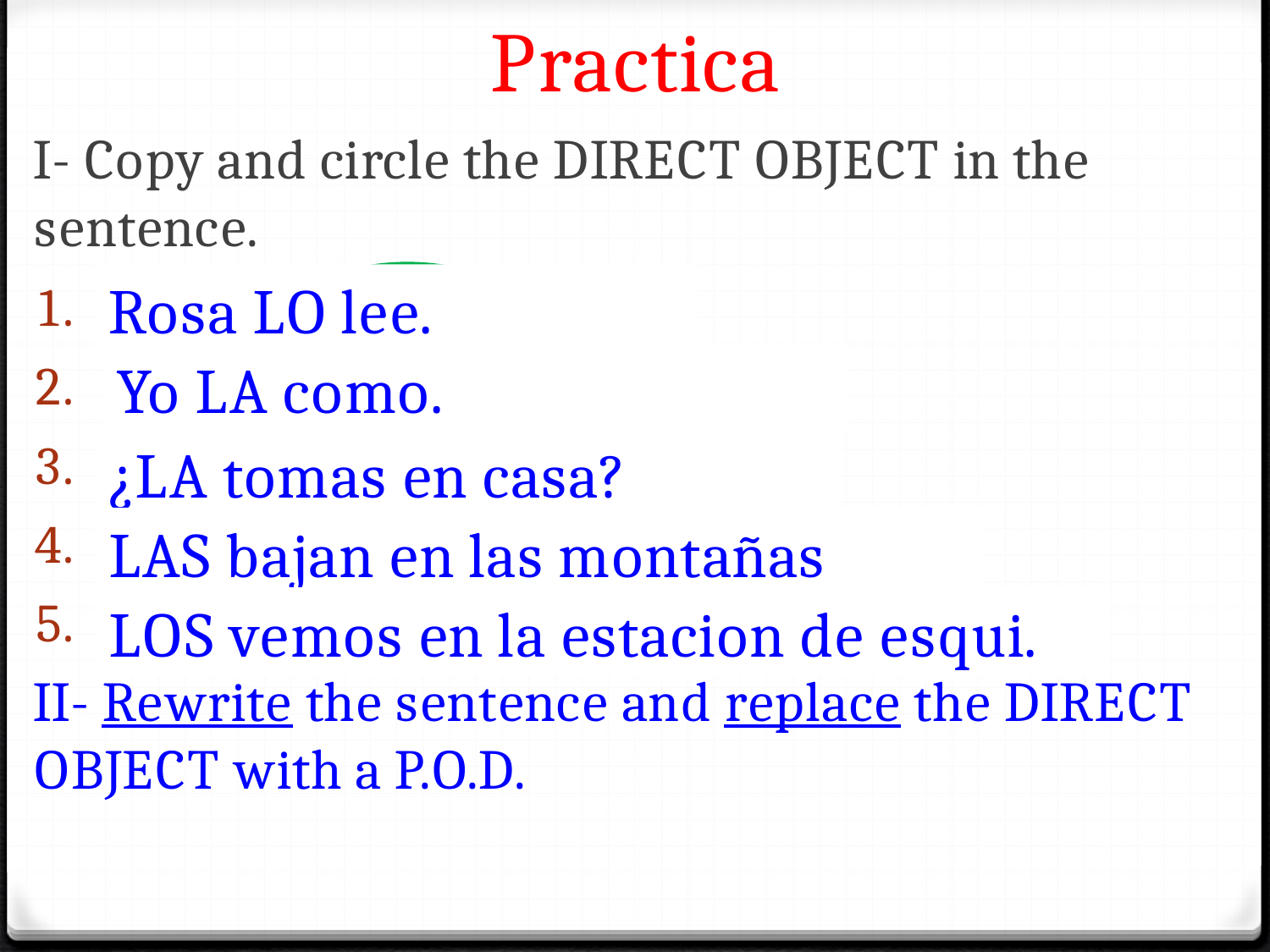

# Practica
I- Copy and circle the DIRECT OBJECT in the sentence.
Rosa lee el libro.
Yo como la ensalada de fruta.
¿Tomas la cena en casa?
Bajan las pistas en la montaña.
Vemos los esquis en la estacion de esqui.
II- Rewrite the sentence and replace the DIRECT OBJECT with a P.O.D.
Rosa LO lee.

Yo LA como.

¿LA tomas en casa?

LAS bajan en las montañas

LOS vemos en la estacion de esqui.